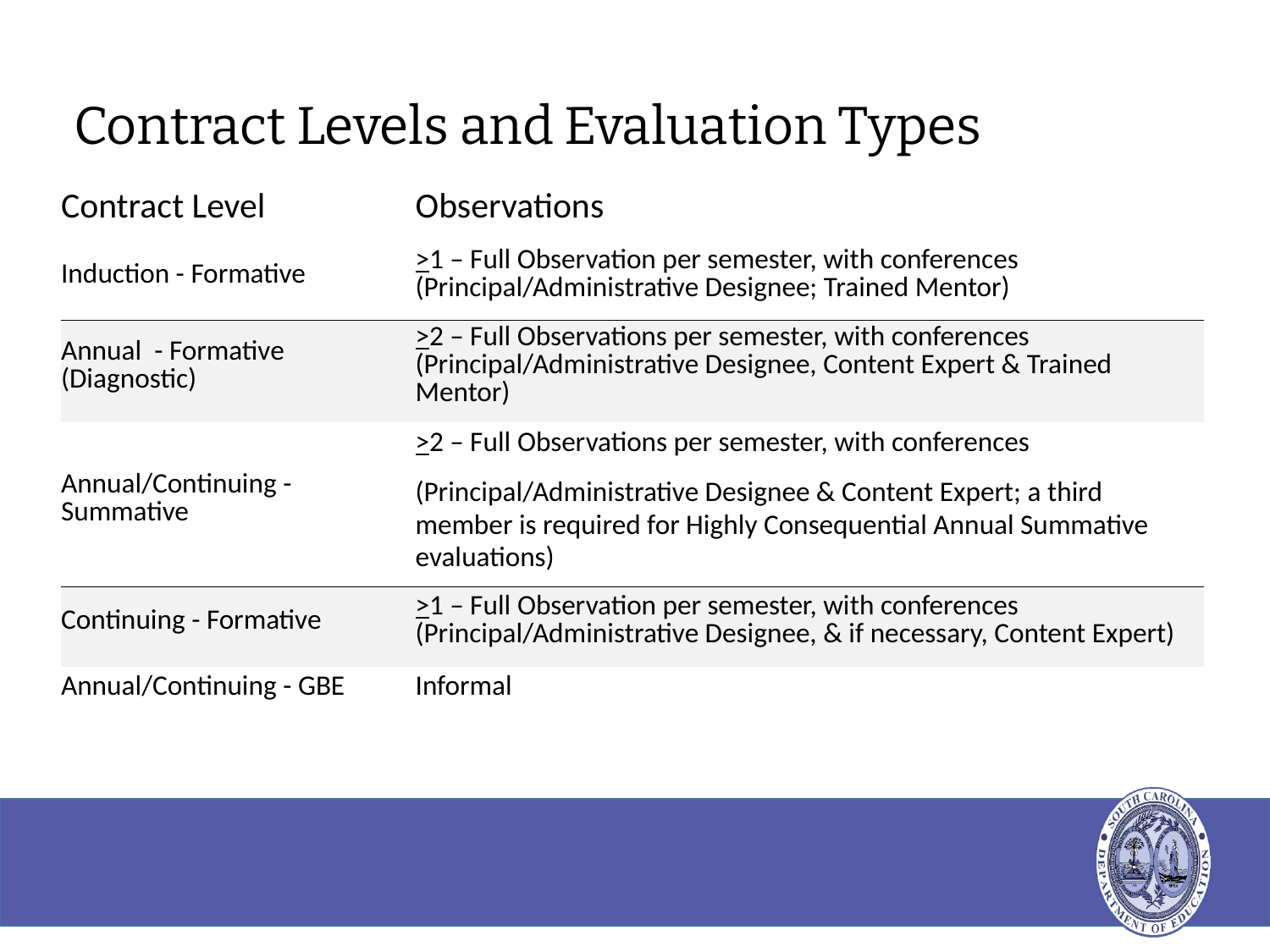

# Contract Levels and Evaluation Types
| Contract Level | Observations |
| --- | --- |
| Induction - Formative | >1 – Full Observation per semester, with conferences (Principal/Administrative Designee; Trained Mentor) |
| Annual  - Formative (Diagnostic) | >2 – Full Observations per semester, with conferences (Principal/Administrative Designee, Content Expert & Trained Mentor) |
| Annual/Continuing - Summative | >2 – Full Observations per semester, with conferences (Principal/Administrative Designee & Content Expert; a third member is required for Highly Consequential Annual Summative evaluations) |
| Continuing - Formative | >1 – Full Observation per semester, with conferences (Principal/Administrative Designee, & if necessary, Content Expert) |
| Annual/Continuing - GBE | Informal |